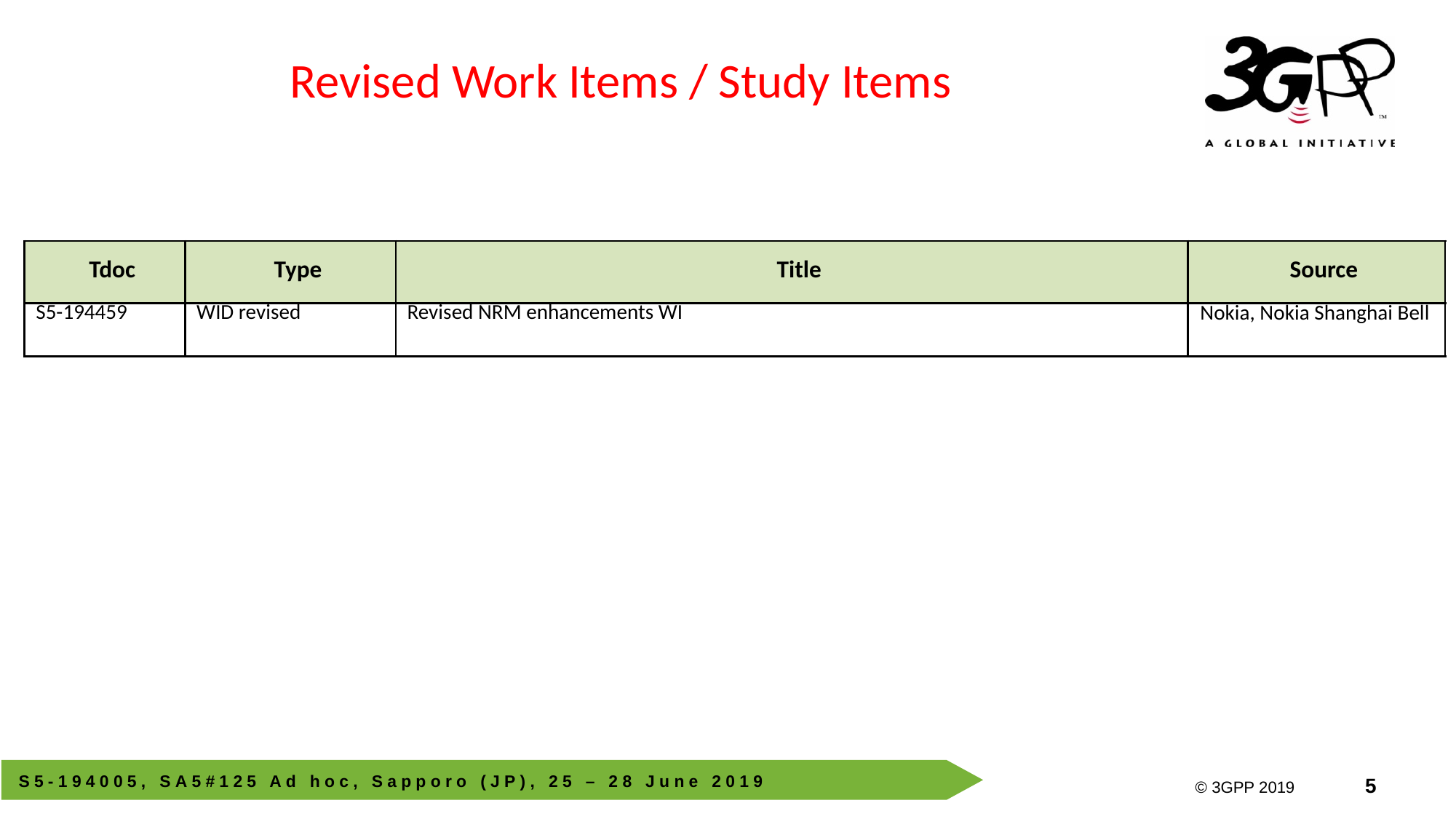

Revised Work Items / Study Items
| Tdoc | Type | Title | Source |
| --- | --- | --- | --- |
| S5-194459 | WID revised | Revised NRM enhancements WI | Nokia, Nokia Shanghai Bell |